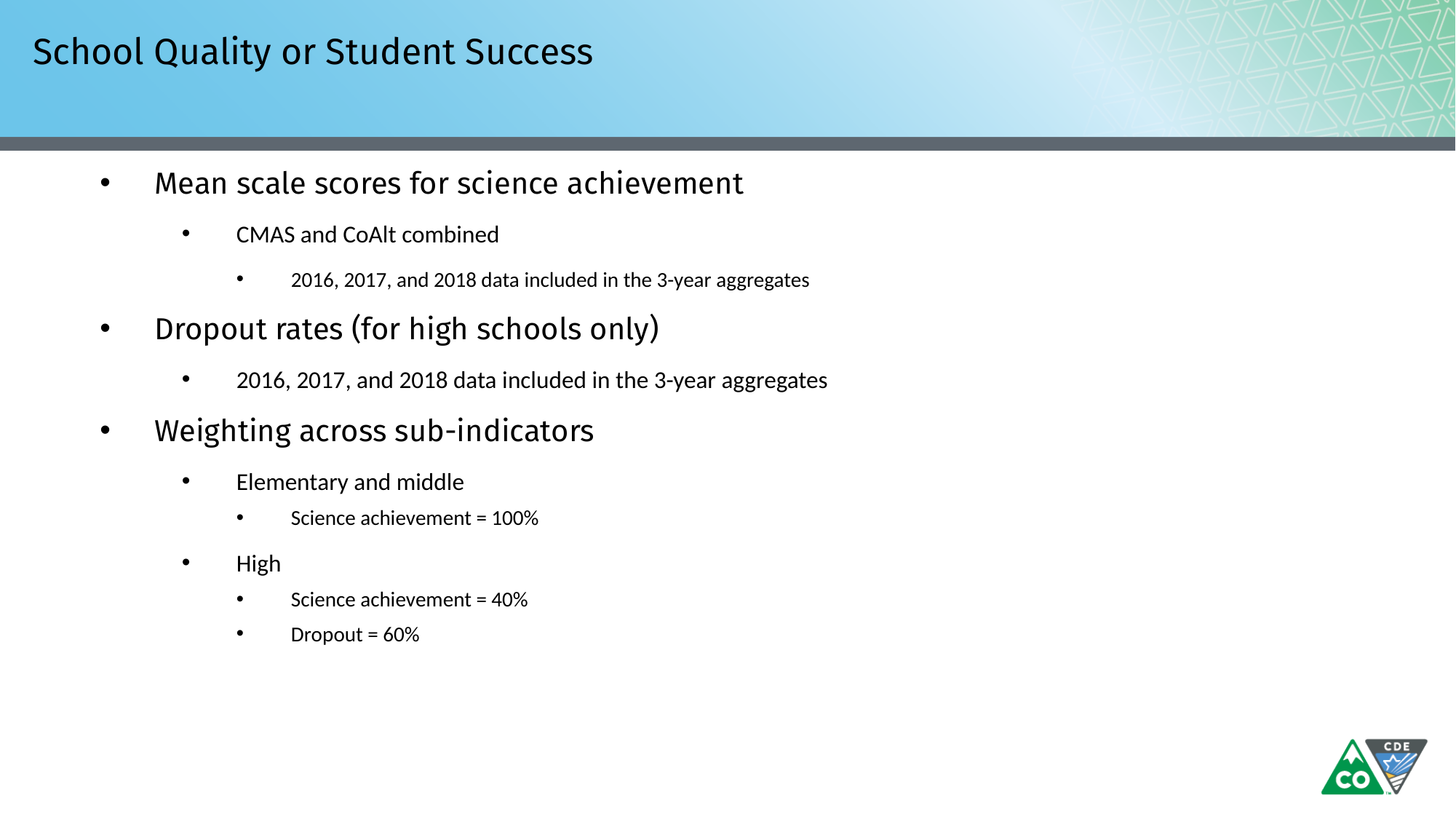

# School Quality or Student Success
Mean scale scores for science achievement
CMAS and CoAlt combined
2016, 2017, and 2018 data included in the 3-year aggregates
Dropout rates (for high schools only)
2016, 2017, and 2018 data included in the 3-year aggregates
Weighting across sub-indicators
Elementary and middle
Science achievement = 100%
High
Science achievement = 40%
Dropout = 60%